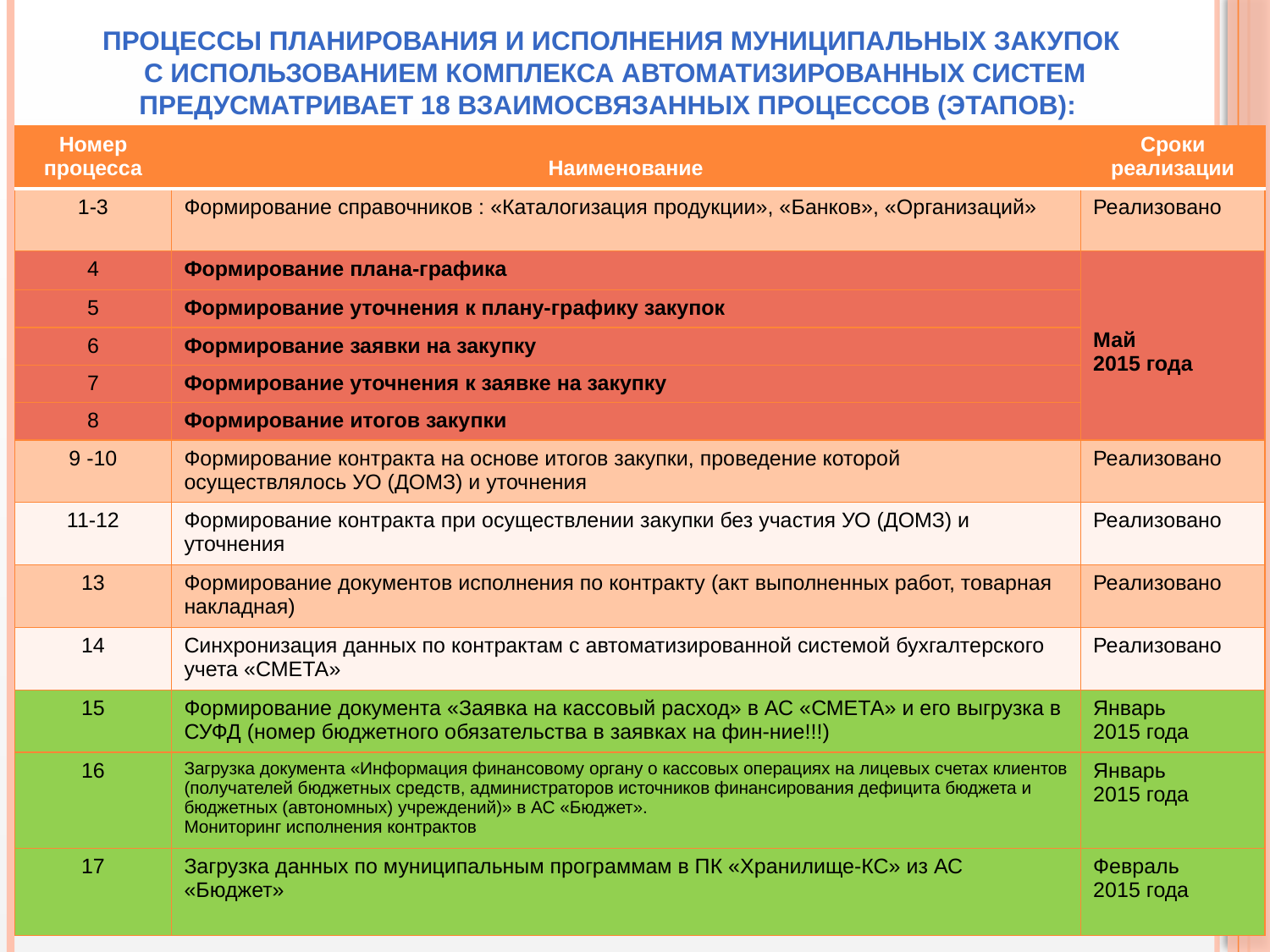

# Процессы планирования и исполнения муниципальных закупок с использованием комплекса автоматизированных систем предусматривает 18 взаимосвязанных процессов (этапов):
| Номер процесса | Наименование | Сроки реализации |
| --- | --- | --- |
| 1-3 | Формирование справочников : «Каталогизация продукции», «Банков», «Организаций» | Реализовано |
| 4 | Формирование плана-графика | Май 2015 года |
| 5 | Формирование уточнения к плану-графику закупок |  |
| 6 | Формирование заявки на закупку |  |
| 7 | Формирование уточнения к заявке на закупку |  |
| 8 | Формирование итогов закупки |  |
| 9 -10 | Формирование контракта на основе итогов закупки, проведение которой осуществлялось УО (ДОМЗ) и уточнения | Реализовано |
| 11-12 | Формирование контракта при осуществлении закупки без участия УО (ДОМЗ) и уточнения | Реализовано |
| 13 | Формирование документов исполнения по контракту (акт выполненных работ, товарная накладная) | Реализовано |
| 14 | Синхронизация данных по контрактам с автоматизированной системой бухгалтерского учета «СМЕТА» | Реализовано |
| 15 | Формирование документа «Заявка на кассовый расход» в АС «СМЕТА» и его выгрузка в СУФД (номер бюджетного обязательства в заявках на фин-ние!!!) | Январь 2015 года |
| 16 | Загрузка документа «Информация финансовому органу о кассовых операциях на лицевых счетах клиентов (получателей бюджетных средств, администраторов источников финансирования дефицита бюджета и бюджетных (автономных) учреждений)» в АС «Бюджет». Мониторинг исполнения контрактов | Январь 2015 года |
| 17 | Загрузка данных по муниципальным программам в ПК «Хранилище-КС» из АС «Бюджет» | Февраль 2015 года |